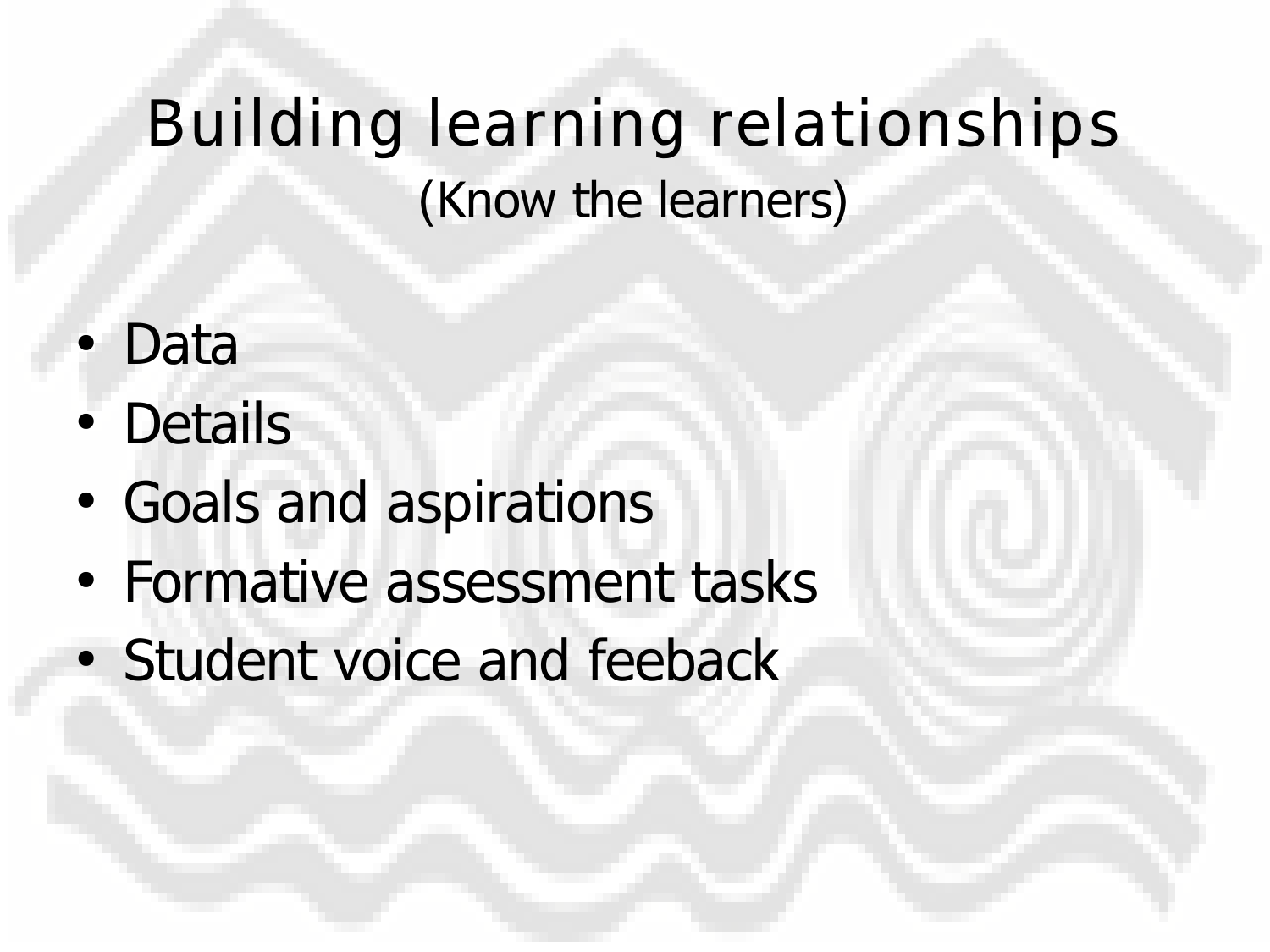

Building learning relationships
(Know the learners)

Data
Details
Goals and aspirations
Formative assessment tasks
Student voice and feeback